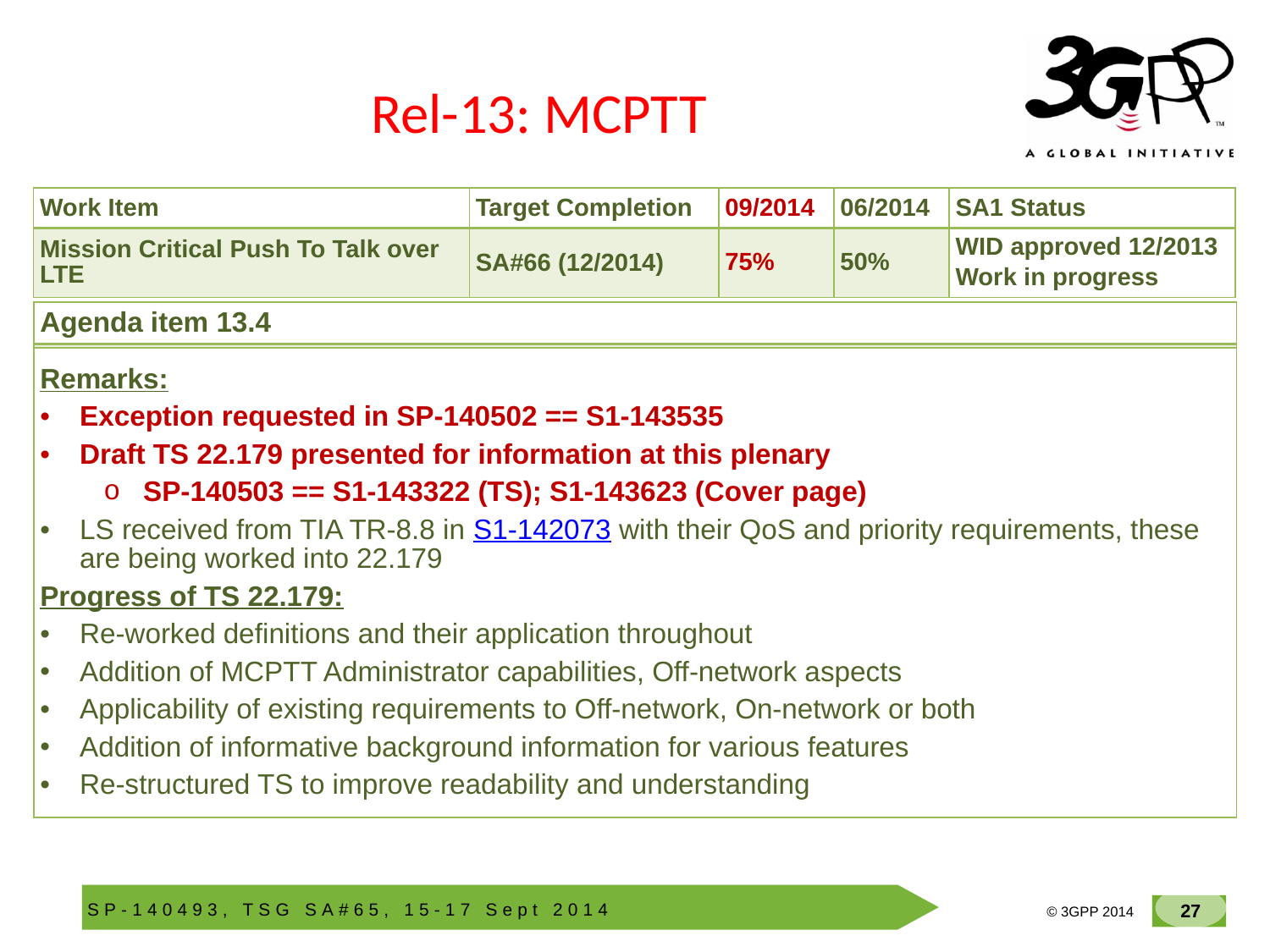

# Rel-13: MCPTT
| Work Item | Target Completion | 09/2014 | 06/2014 | SA1 Status |
| --- | --- | --- | --- | --- |
| Mission Critical Push To Talk over LTE | SA#66 (12/2014) | 75% | 50% | WID approved 12/2013 Work in progress |
| Agenda item 13.4 |
| --- |
|  |
| Remarks: Exception requested in SP-140502 == S1-143535 Draft TS 22.179 presented for information at this plenary SP-140503 == S1-143322 (TS); S1-143623 (Cover page) LS received from TIA TR-8.8 in S1-142073 with their QoS and priority requirements, these are being worked into 22.179 Progress of TS 22.179: Re-worked definitions and their application throughout Addition of MCPTT Administrator capabilities, Off-network aspects Applicability of existing requirements to Off-network, On-network or both Addition of informative background information for various features Re-structured TS to improve readability and understanding |